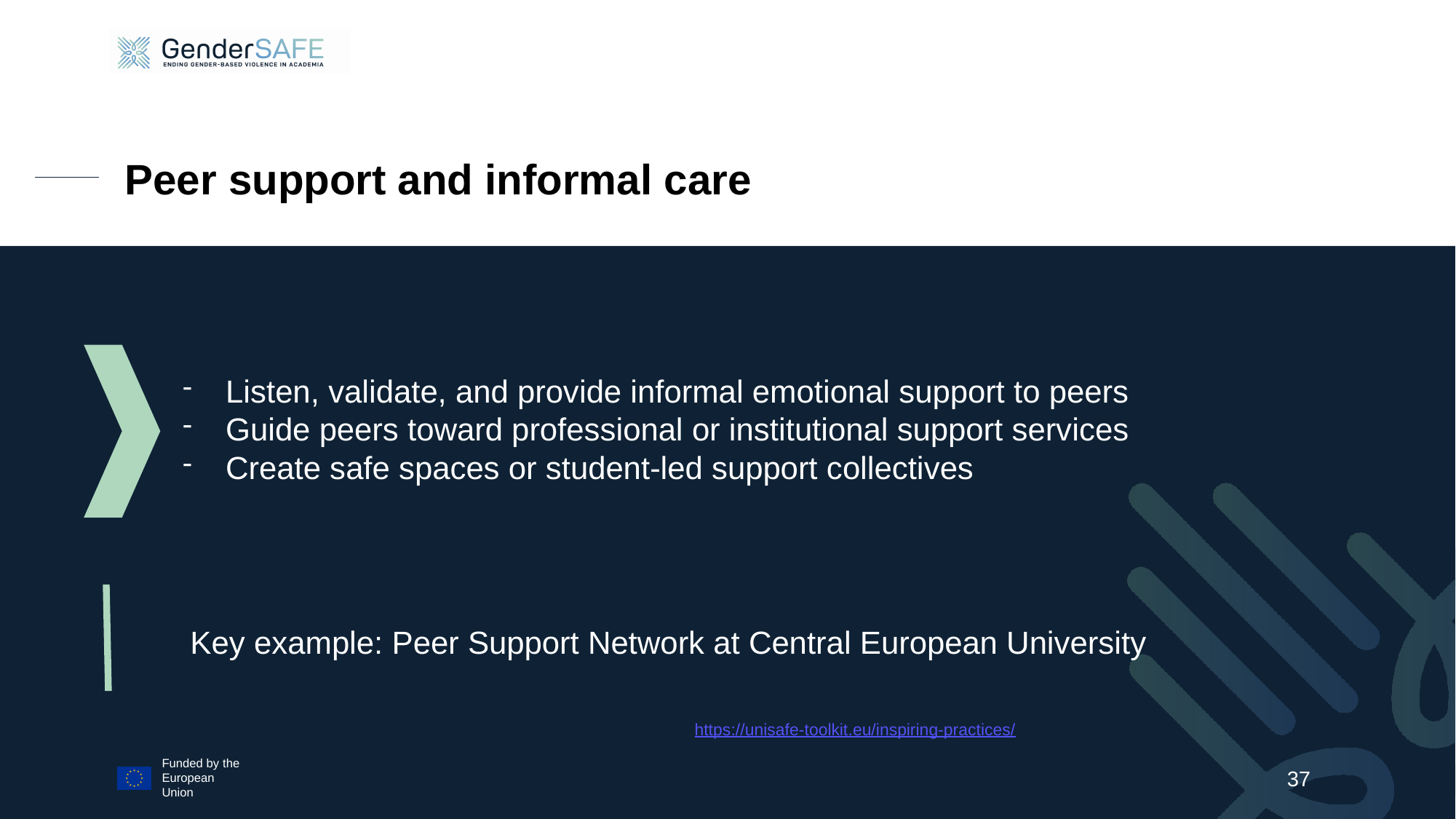

# Peer support and informal care

Listen, validate, and provide informal emotional support to peers
Guide peers toward professional or institutional support services
Create safe spaces or student-led support collectives

Key example: Peer Support Network at Central European University
https://unisafe-toolkit.eu/inspiring-practices/